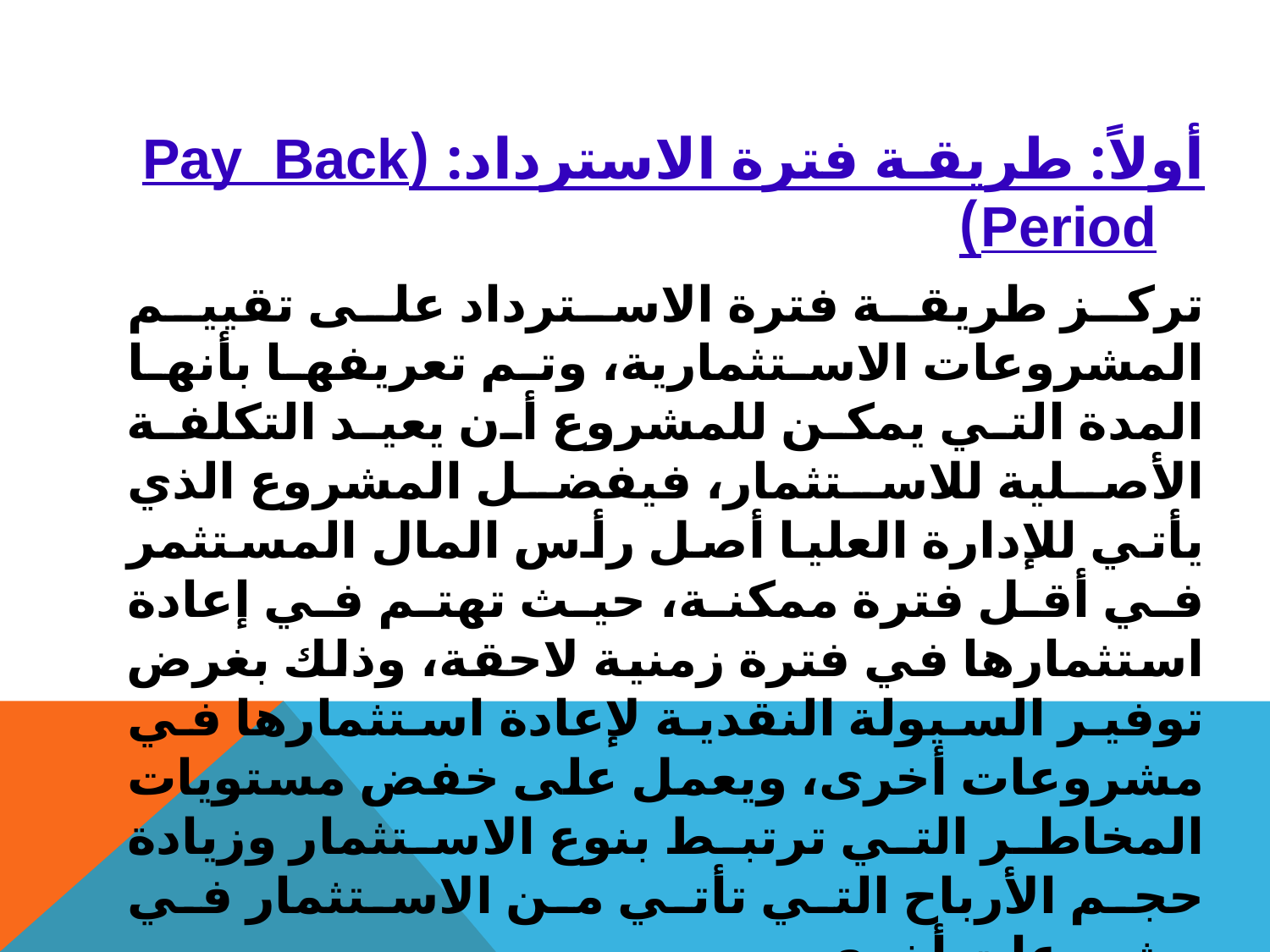

أولاً: طريقة فترة الاسترداد: (Pay Back Period)
تركز طريقة فترة الاسترداد على تقييم المشروعات الاستثمارية، وتم تعريفها بأنها المدة التي يمكن للمشروع أن يعيد التكلفة الأصلية للاستثمار، فيفضل المشروع الذي يأتي للإدارة العليا أصل رأس المال المستثمر في أقل فترة ممكنة، حيث تهتم في إعادة استثمارها في فترة زمنية لاحقة، وذلك بغرض توفير السيولة النقدية لإعادة استثمارها في مشروعات أخرى، ويعمل على خفض مستويات المخاطر التي ترتبط بنوع الاستثمار وزيادة حجم الأرباح التي تأتي من الاستثمار في مشروعات أخرى.
.